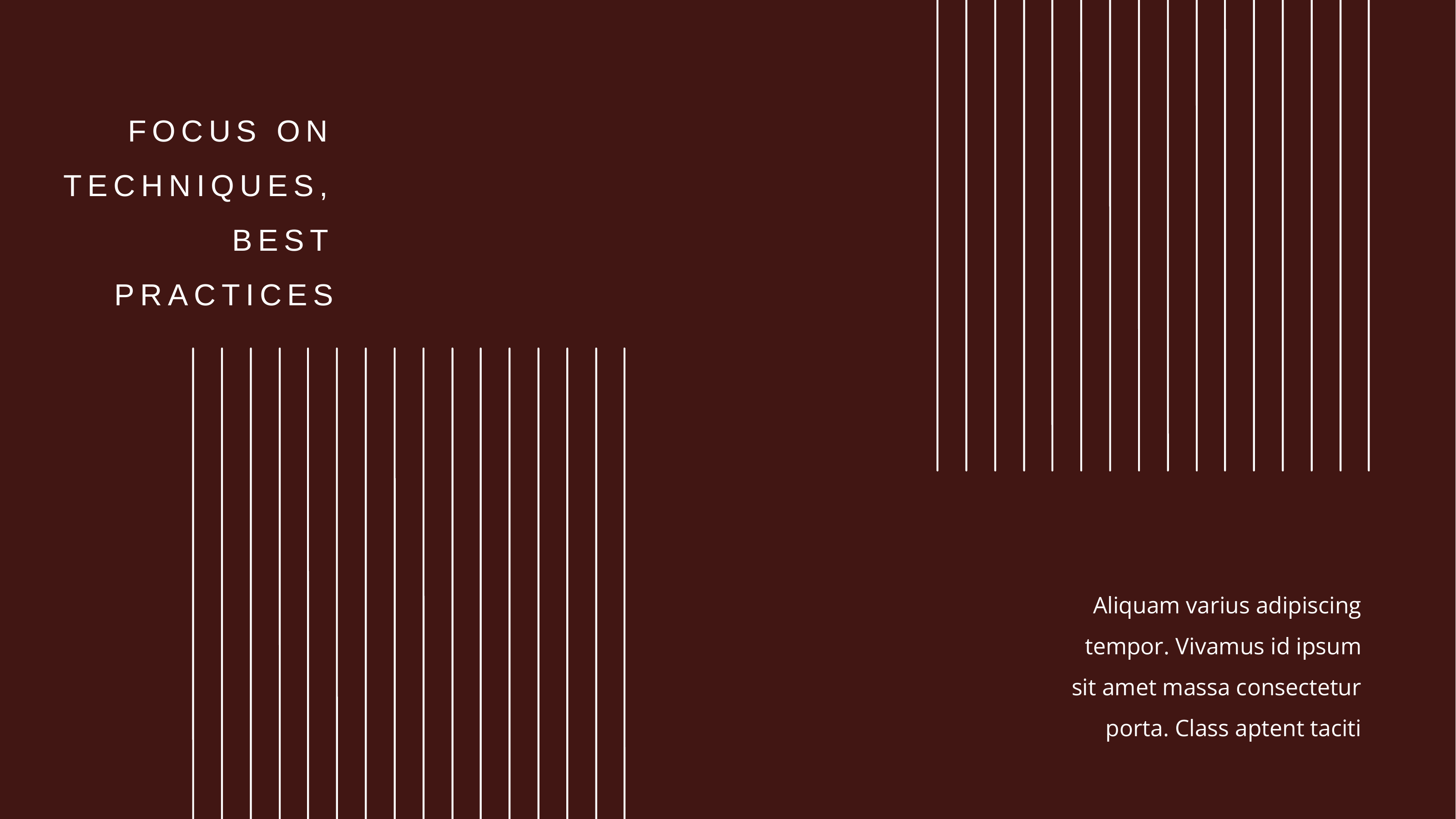

FOCUS ON TECHNIQUES, BEST PRACTICES

Aliquam varius adipiscing tempor. Vivamus id ipsum sit amet massa consectetur porta. Class aptent taciti